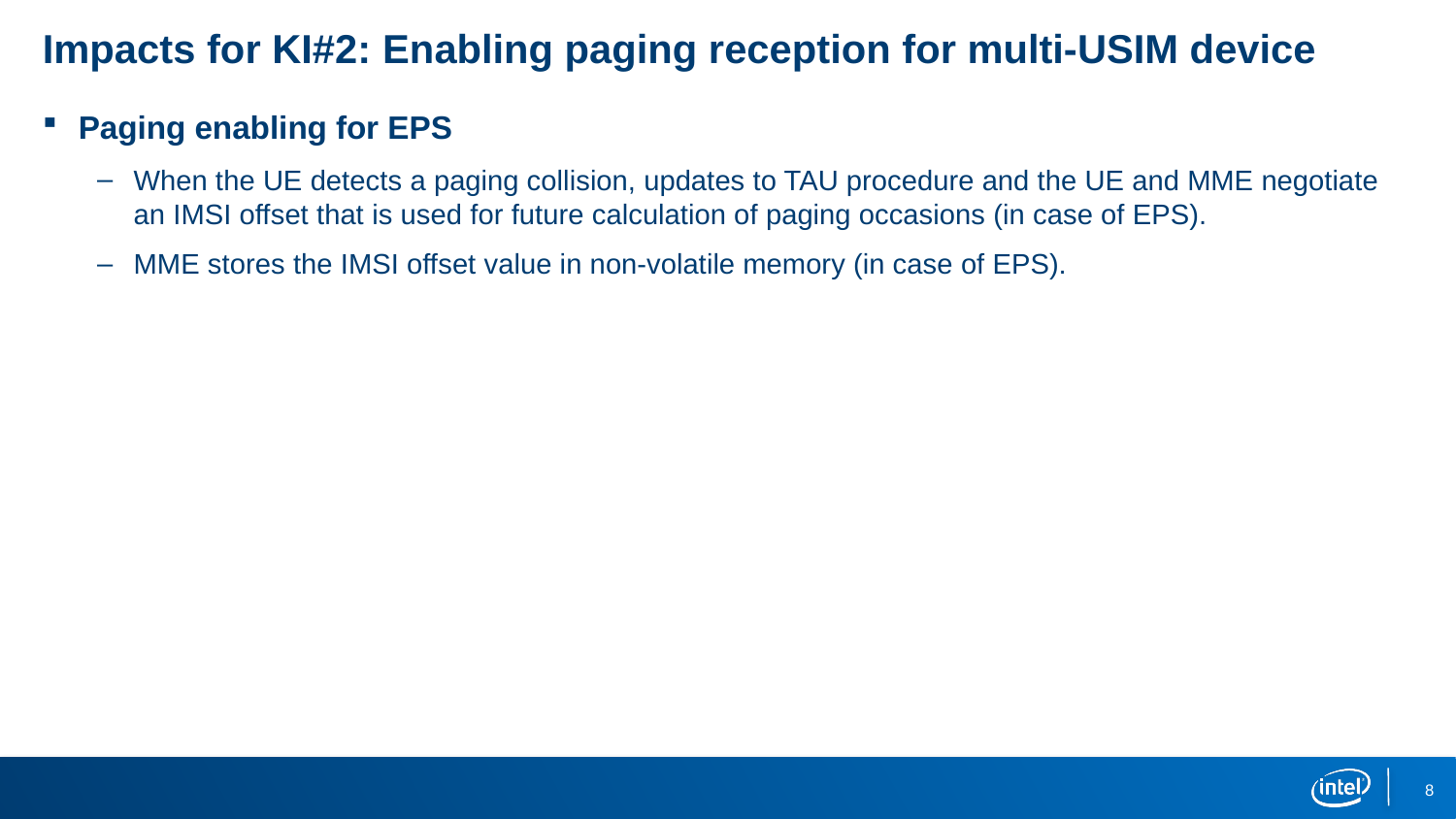

# Impacts for KI#2: Enabling paging reception for multi-USIM device
Paging enabling for EPS
When the UE detects a paging collision, updates to TAU procedure and the UE and MME negotiate an IMSI offset that is used for future calculation of paging occasions (in case of EPS).
MME stores the IMSI offset value in non-volatile memory (in case of EPS).

8